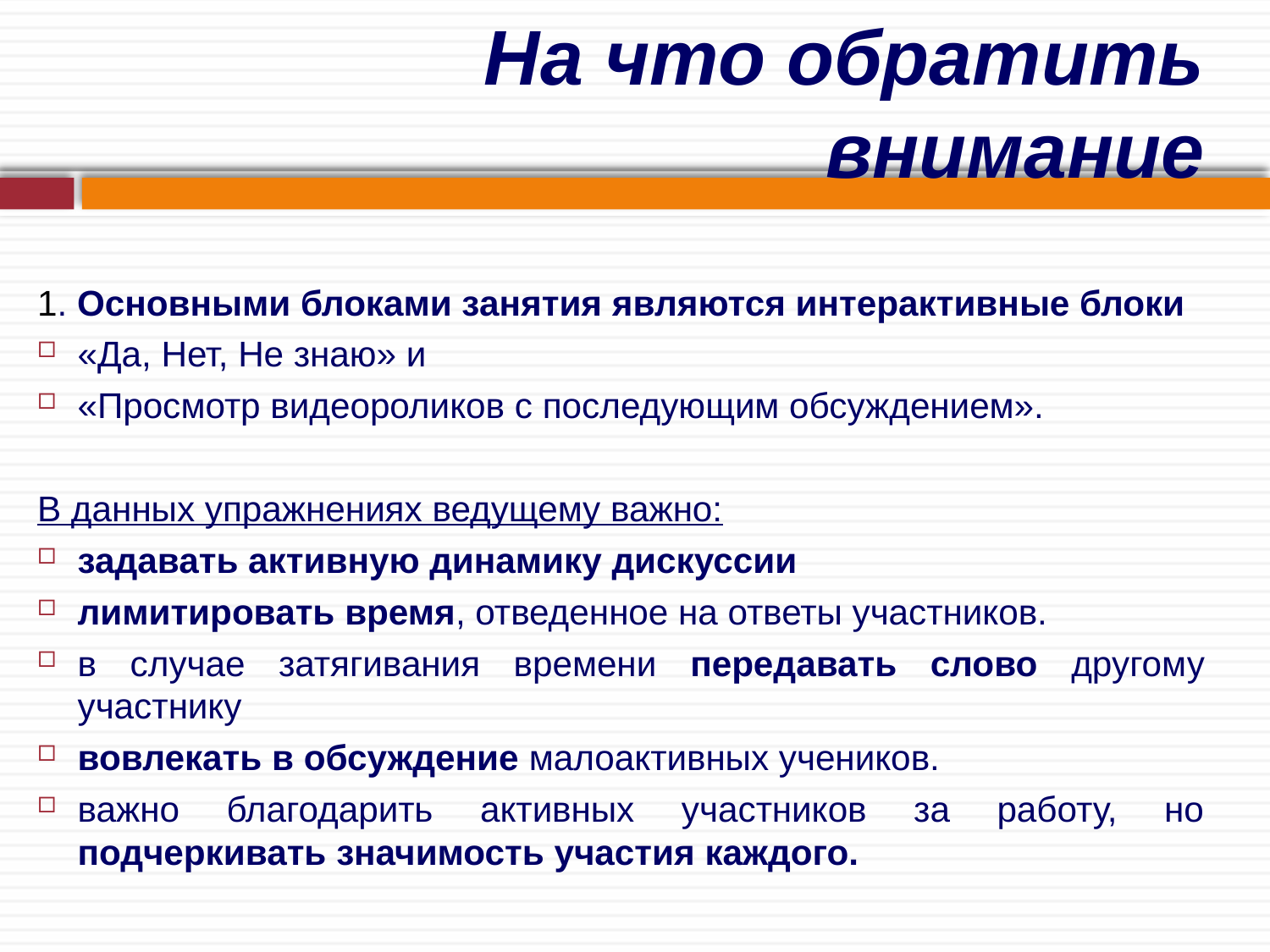

# На что обратить внимание

1. Основными блоками занятия являются интерактивные блоки
«Да, Нет, Не знаю» и
«Просмотр видеороликов с последующим обсуждением».

В данных упражнениях ведущему важно:
задавать активную динамику дискуссии
лимитировать время, отведенное на ответы участников.
в случае затягивания времени передавать слово другому участнику
вовлекать в обсуждение малоактивных учеников.
важно благодарить активных участников за работу, но подчеркивать значимость участия каждого.